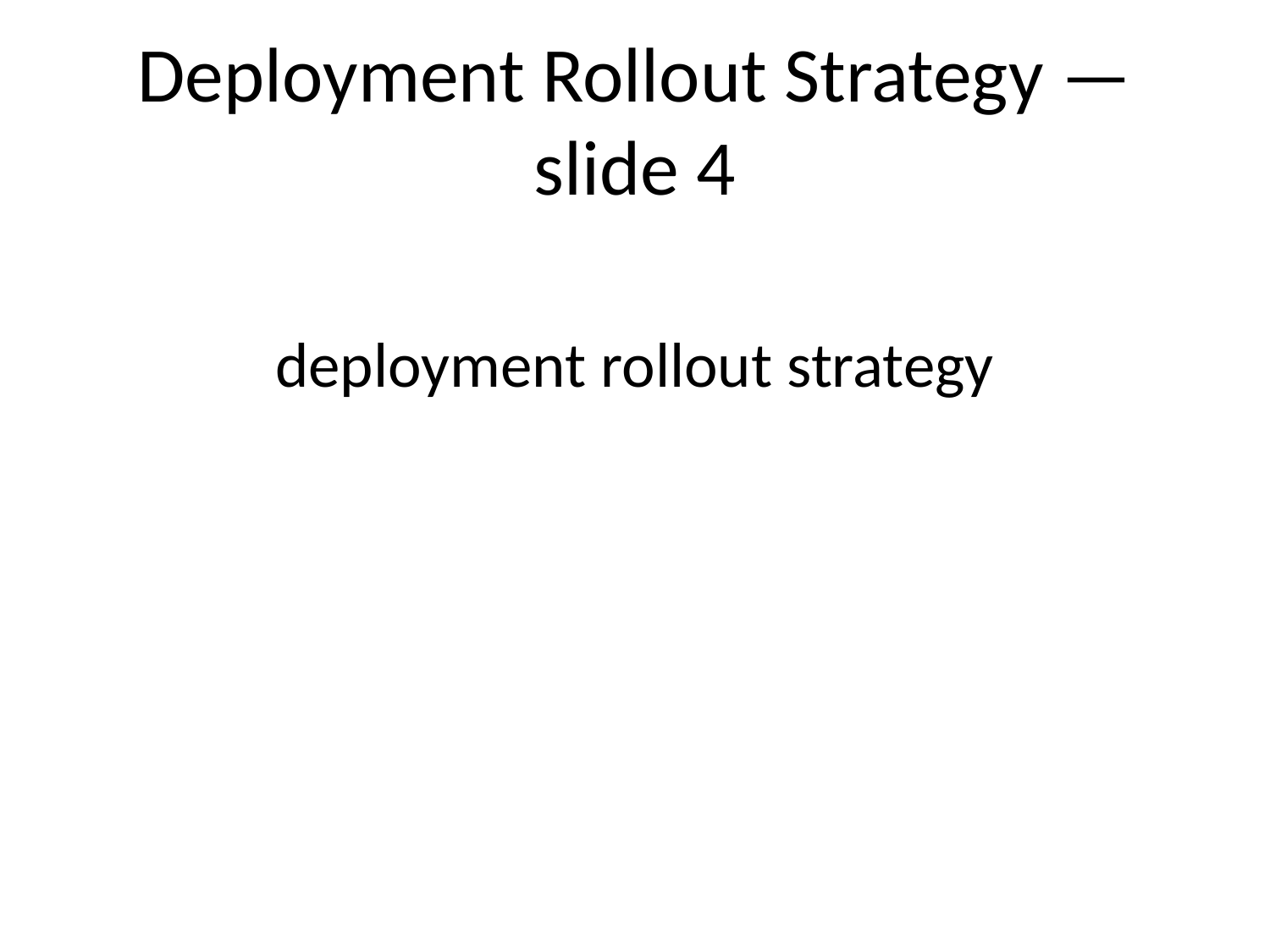

# Deployment Rollout Strategy — slide 4
deployment rollout strategy